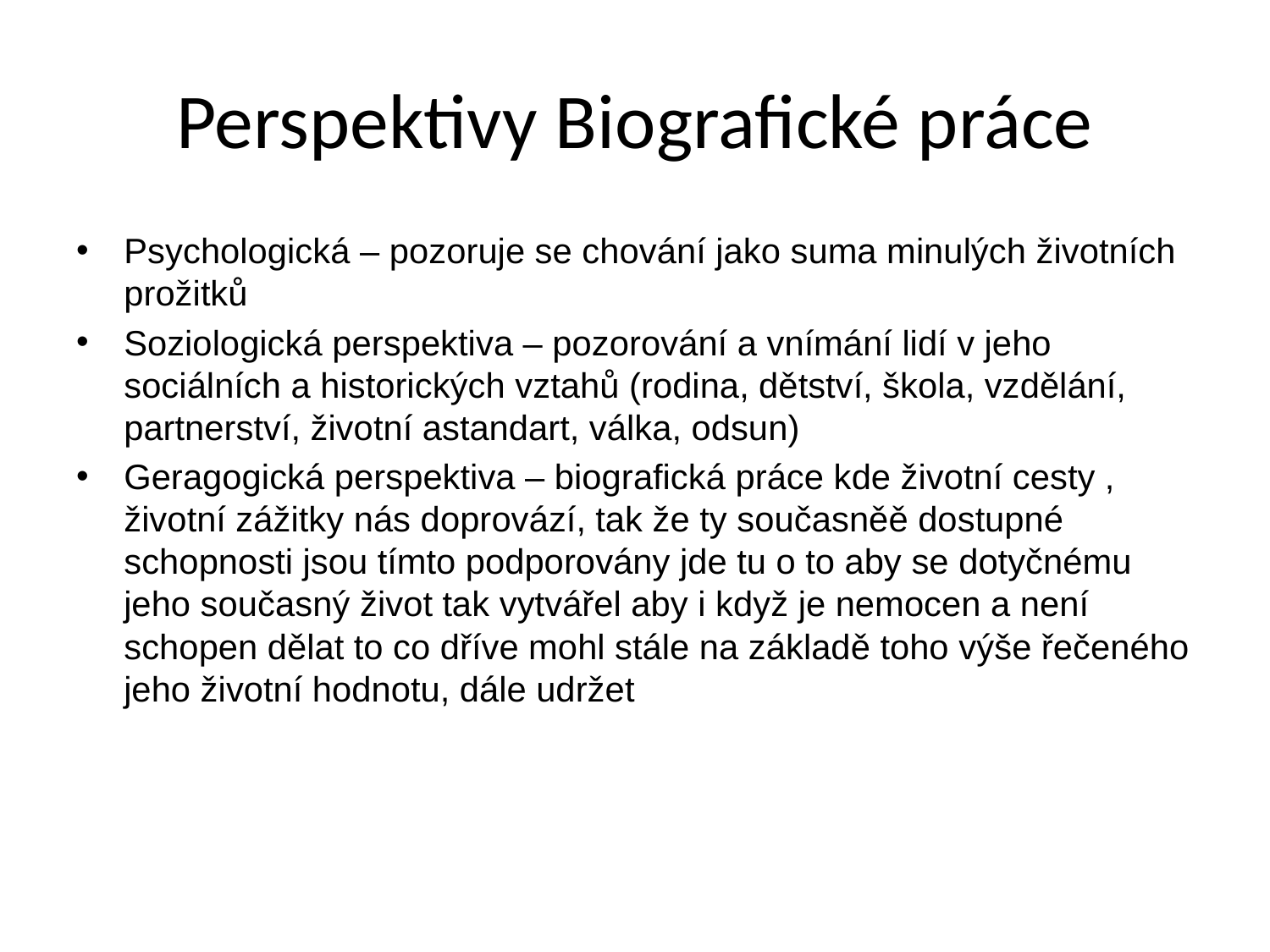

# Perspektivy Biografické práce
Psychologická – pozoruje se chování jako suma minulých životních prožitků
Soziologická perspektiva – pozorování a vnímání lidí v jeho sociálních a historických vztahů (rodina, dětství, škola, vzdělání, partnerství, životní astandart, válka, odsun)
Geragogická perspektiva – biografická práce kde životní cesty , životní zážitky nás doprovází, tak že ty současněě dostupné schopnosti jsou tímto podporovány jde tu o to aby se dotyčnému jeho současný život tak vytvářel aby i když je nemocen a není schopen dělat to co dříve mohl stále na základě toho výše řečeného jeho životní hodnotu, dále udržet